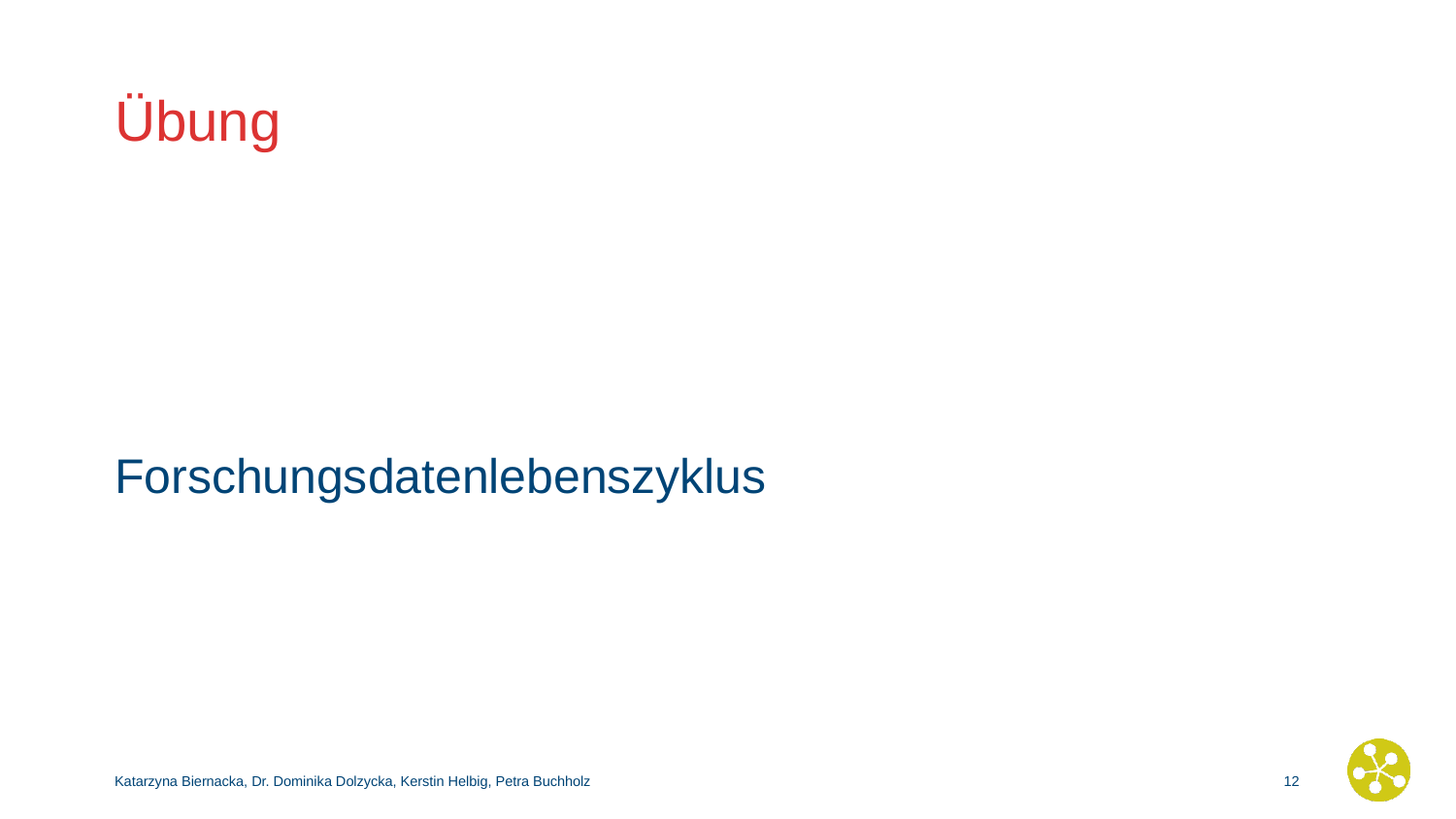

# Übung
Forschungsdatenlebenszyklus
Katarzyna Biernacka, Dr. Dominika Dolzycka, Kerstin Helbig, Petra Buchholz
12